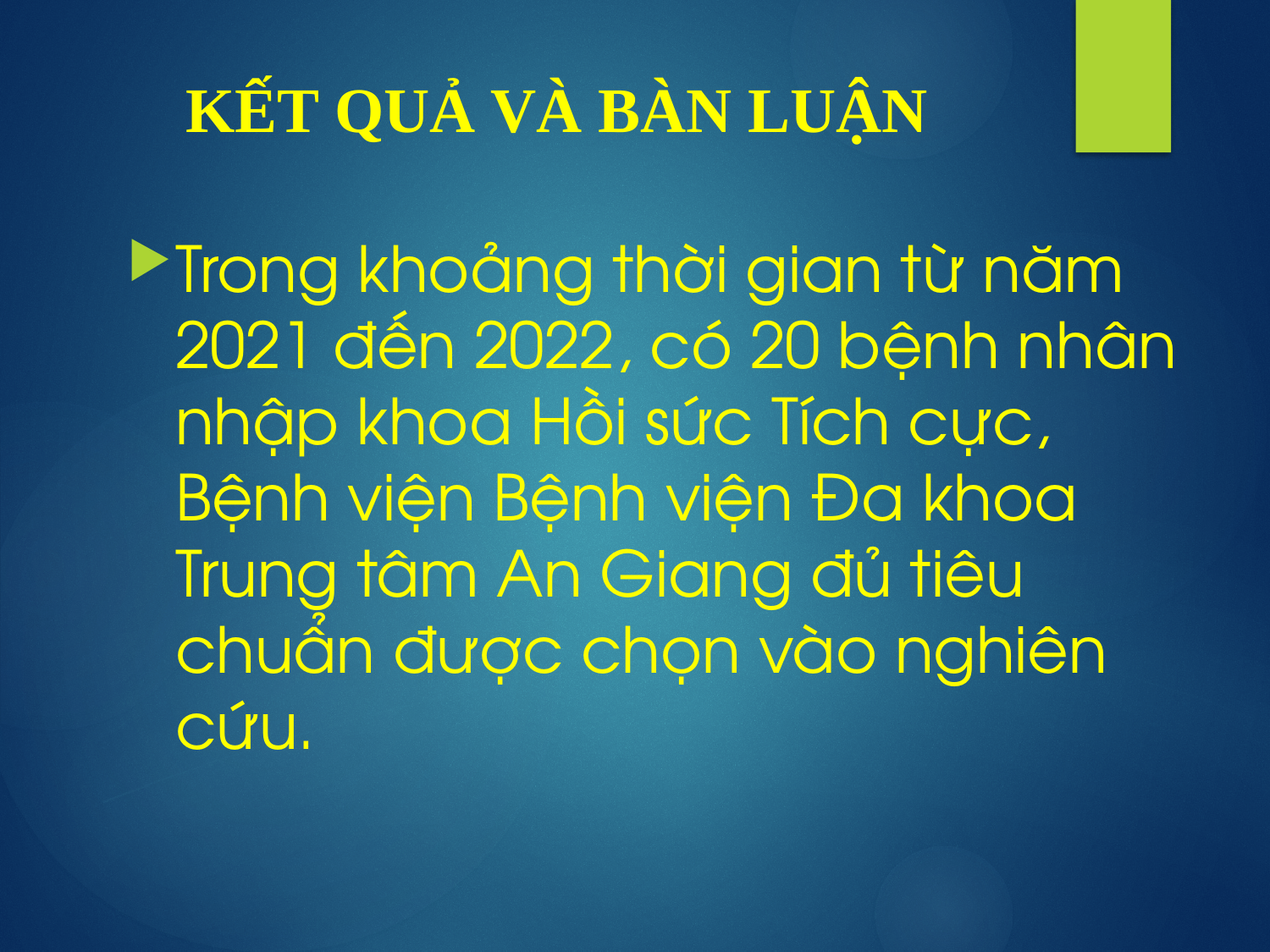

# KẾT QUẢ VÀ BÀN LUẬN
Trong khoảng thời gian từ năm 2021 đến 2022, có 20 bệnh nhân nhập khoa Hồi sức Tích cực, Bệnh viện Bệnh viện Đa khoa Trung tâm An Giang đủ tiêu chuẩn được chọn vào nghiên cứu.